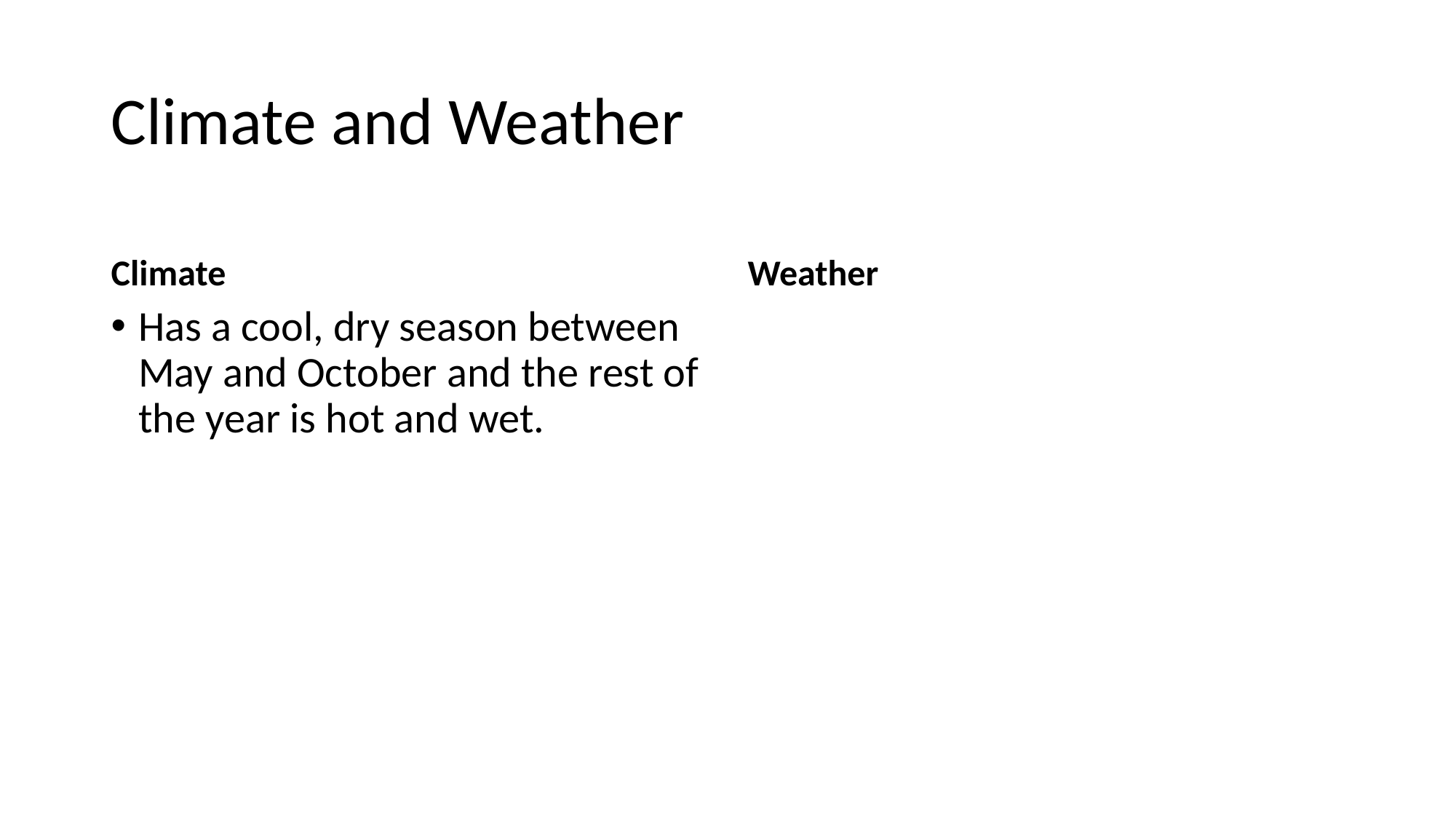

# Climate and Weather
Climate
Weather
Has a cool, dry season between May and October and the rest of the year is hot and wet.